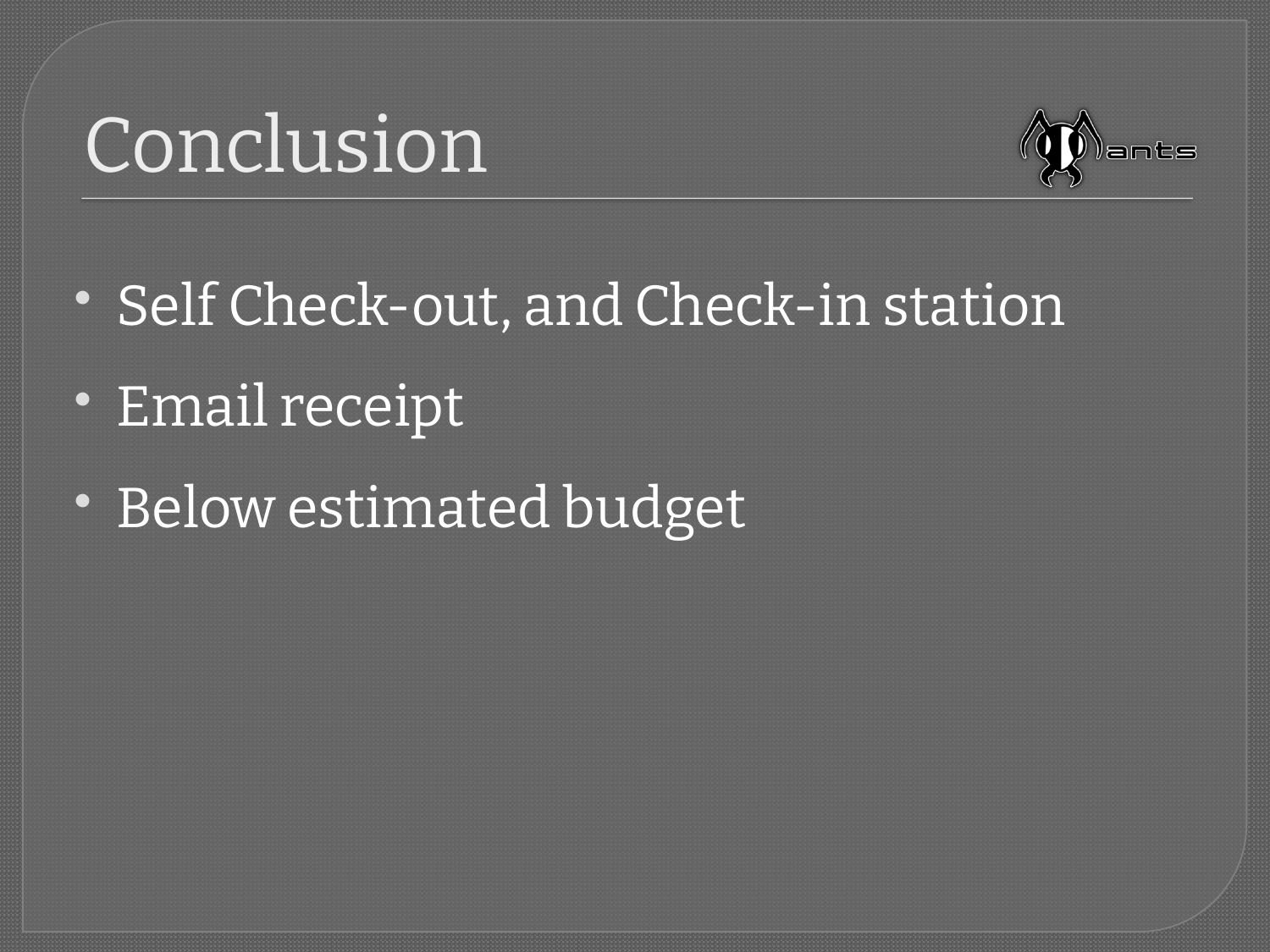

# Conclusion
Self Check-out, and Check-in station
Email receipt
Below estimated budget